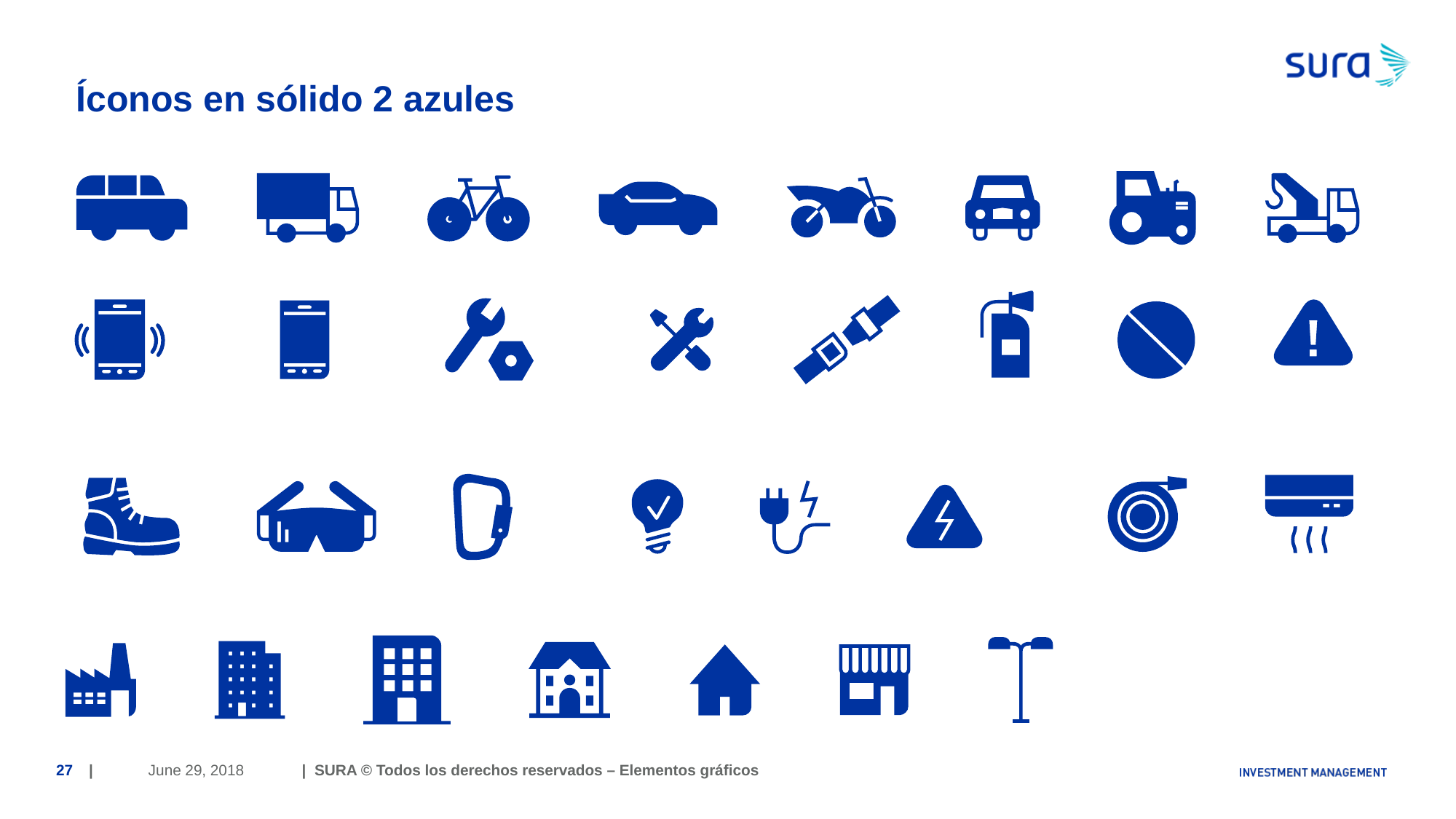

# Íconos en sólido 2 azules

June 29, 2018
27
|                                                  |  SURA © Todos los derechos reservados – Elementos gráficos